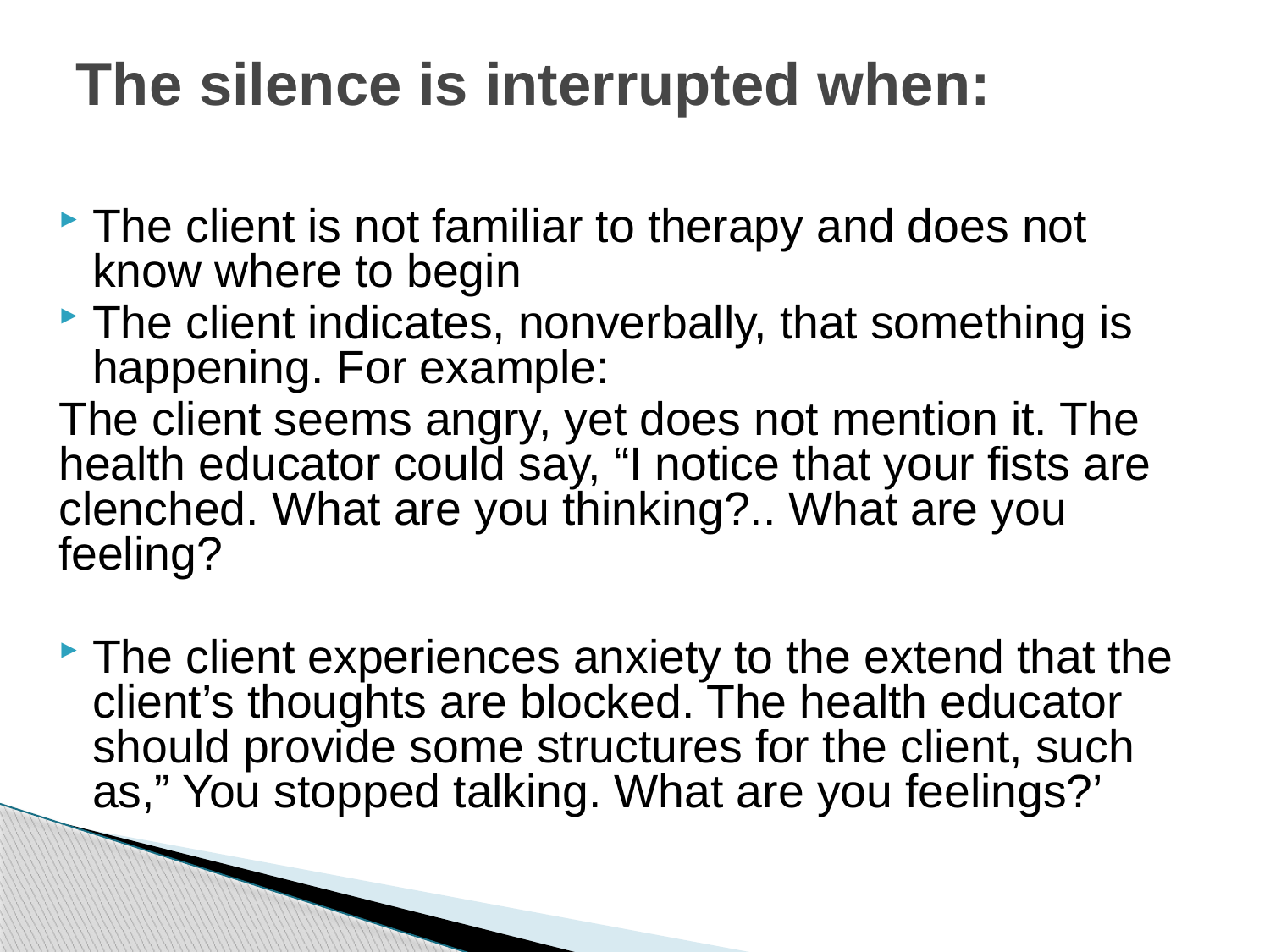

# The silence is interrupted when:

The client is not familiar to therapy and does not know where to begin
The client indicates, nonverbally, that something is happening. For example:
The client seems angry, yet does not mention it. The health educator could say, “I notice that your fists are clenched. What are you thinking?.. What are you feeling?

The client experiences anxiety to the extend that the client’s thoughts are blocked. The health educator should provide some structures for the client, such as,” You stopped talking. What are you feelings?’